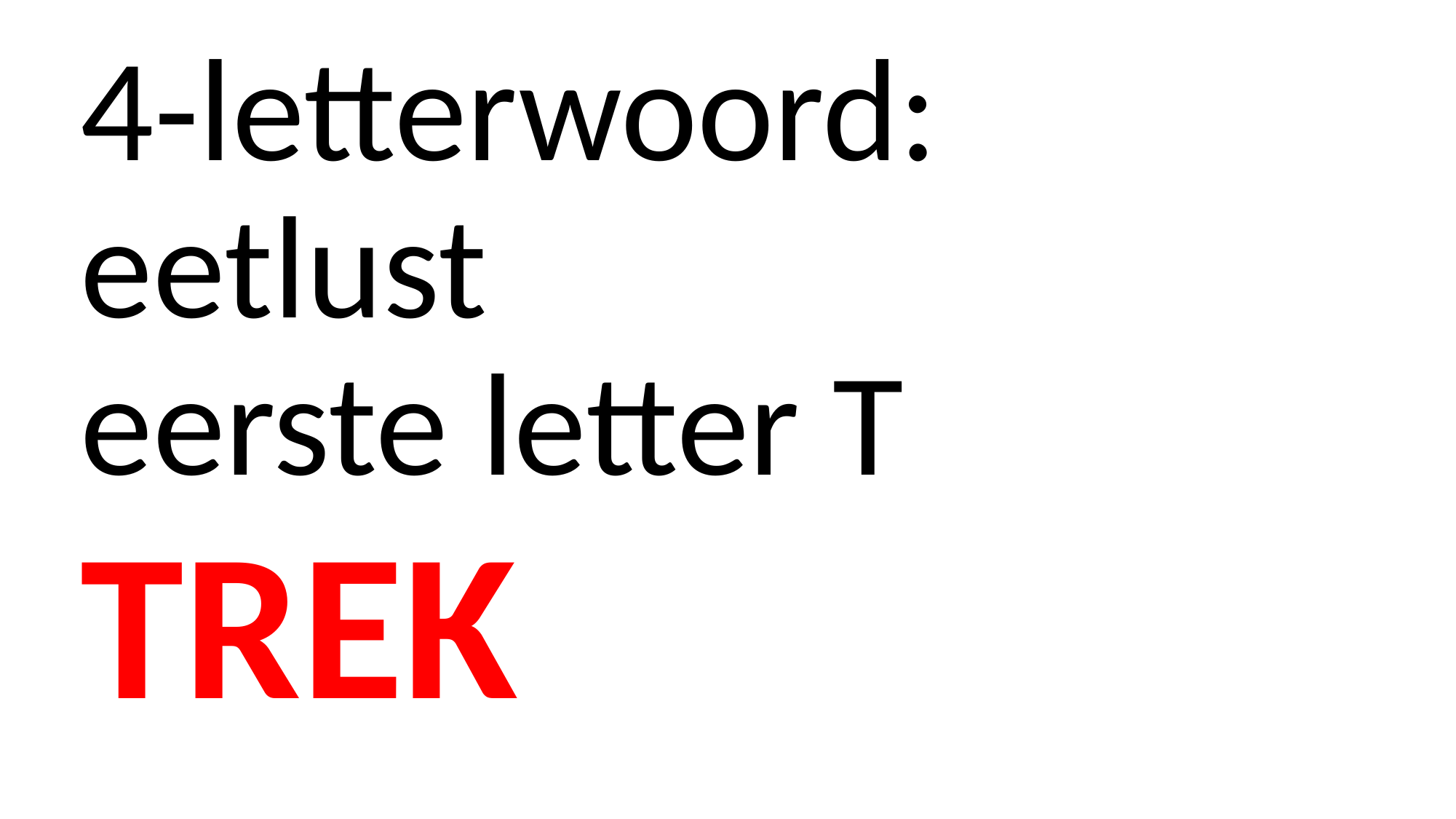

# 4-letterwoord: eetlust eerste letter T
TREK